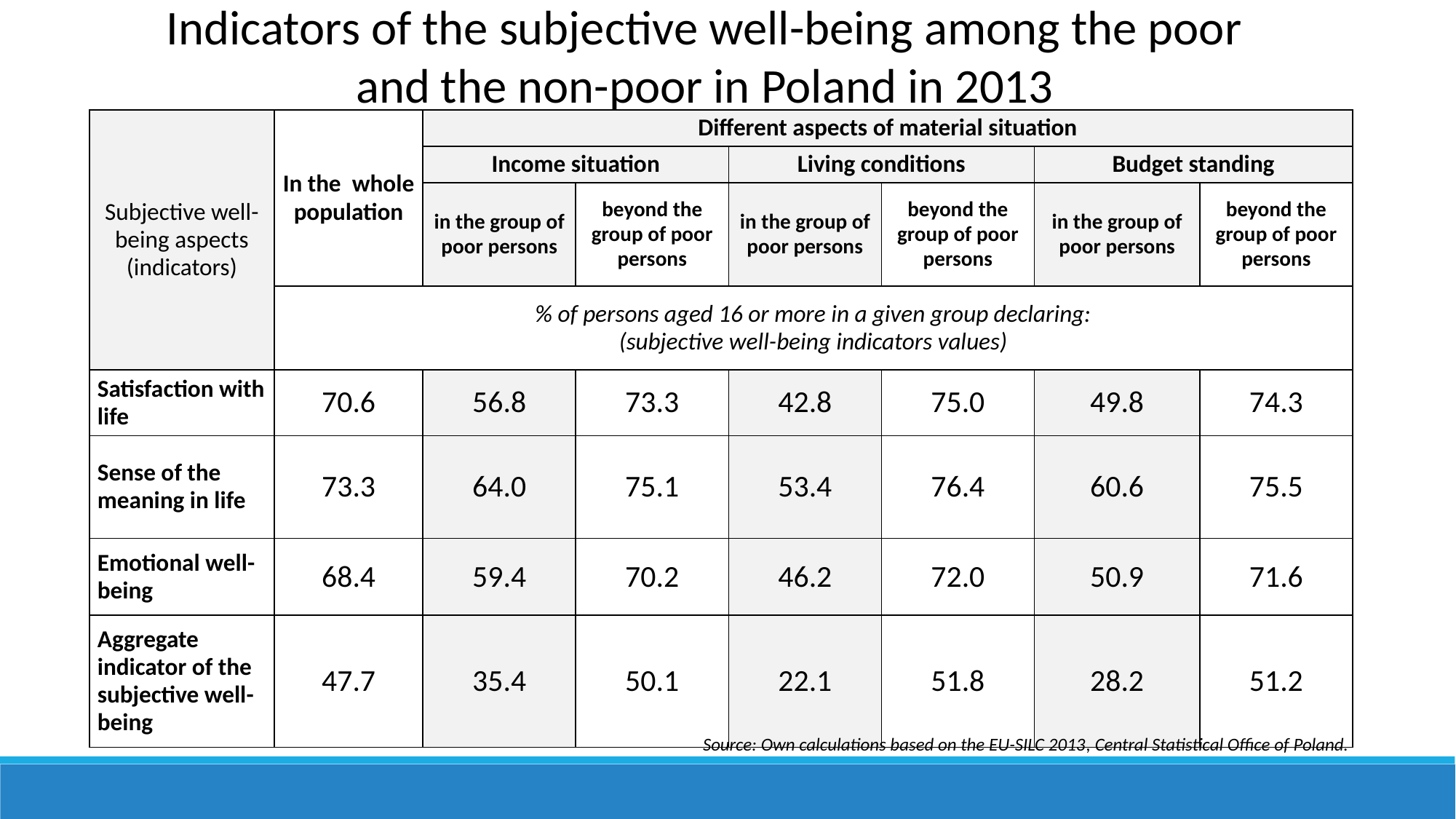

Indicators of the subjective well-being among the poor and the non-poor in Poland in 2013
| Subjective well-being aspects (indicators) | In the  whole population | Different aspects of material situation |  |  |  |  |  |
| --- | --- | --- | --- | --- | --- | --- | --- |
|  |  | Income situation |  | Living conditions |  | Budget standing |  |
|  |  | in the group of poor persons | beyond the group of poor persons | in the group of poor persons | beyond the group of poor persons | in the group of poor persons | beyond the group of poor persons |
|  | % of persons aged 16 or more in a given group declaring: (subjective well-being indicators values) |  |  |  |  |  |  |
| Satisfaction with life | 70.6 | 56.8 | 73.3 | 42.8 | 75.0 | 49.8 | 74.3 |
| Sense of the meaning in life | 73.3 | 64.0 | 75.1 | 53.4 | 76.4 | 60.6 | 75.5 |
| Emotional well-being | 68.4 | 59.4 | 70.2 | 46.2 | 72.0 | 50.9 | 71.6 |
| Aggregate indicator of the subjective well-being | 47.7 | 35.4 | 50.1 | 22.1 | 51.8 | 28.2 | 51.2 |
Source: Own calculations based on the EU-SILC 2013, Central Statistical Office of Poland.